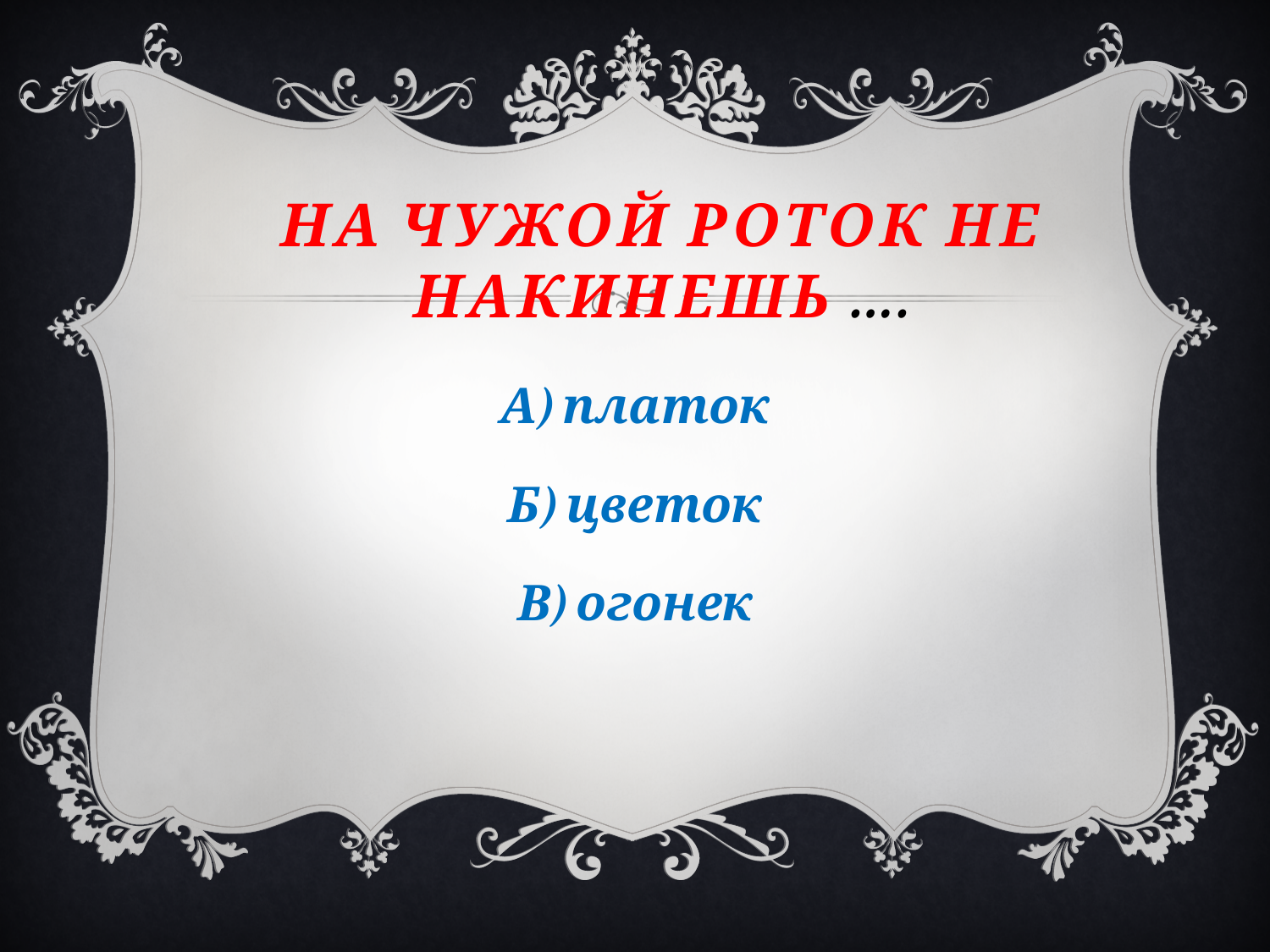

# На чужой роток не накинешь ….
А) платок
Б) цветок
В) огонек